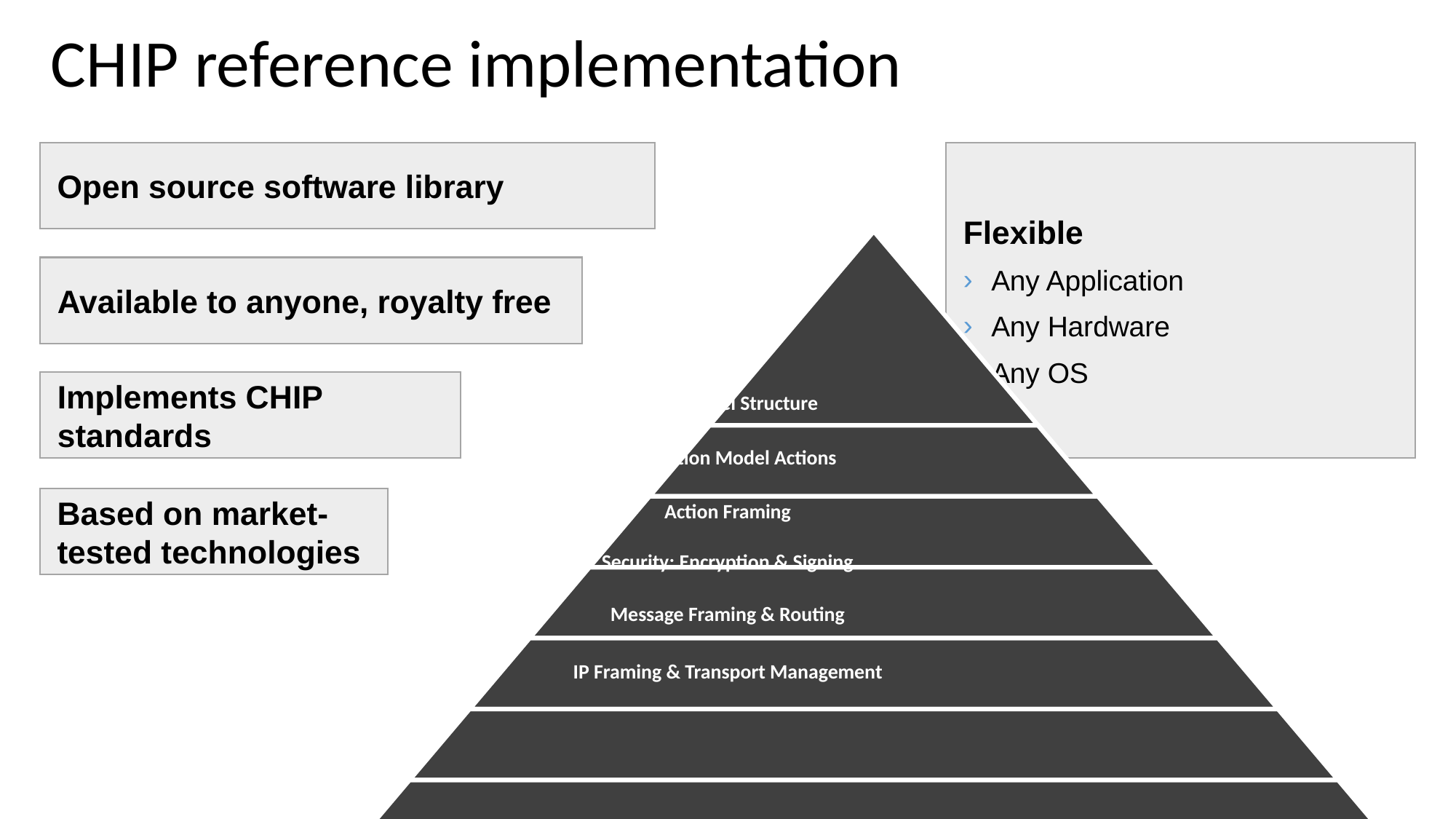

# CHIP reference implementation
Open source software library
Flexible
Any Application
Any Hardware
Any OS

Application
Data Model Structure
Interaction Model Actions
Action Framing
Security: Encryption & Signing
Message Framing & Routing
IP Framing & Transport Management
Available to anyone, royalty free
Implements CHIP standards
Based on market-tested technologies